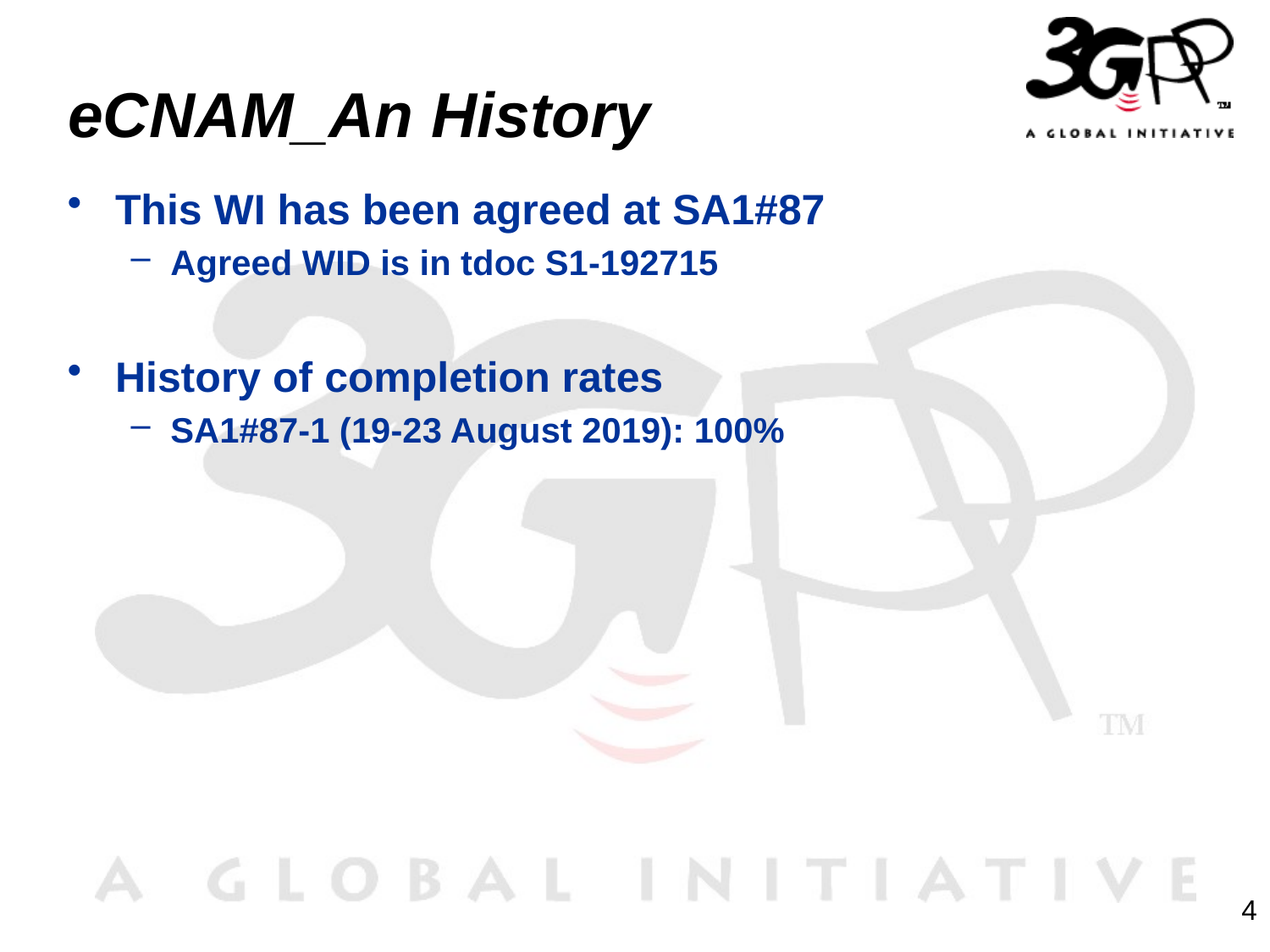

# eCNAM_An History
This WI has been agreed at SA1#87
Agreed WID is in tdoc S1-192715

History of completion rates
SA1#87-1 (19-23 August 2019): 100%
4